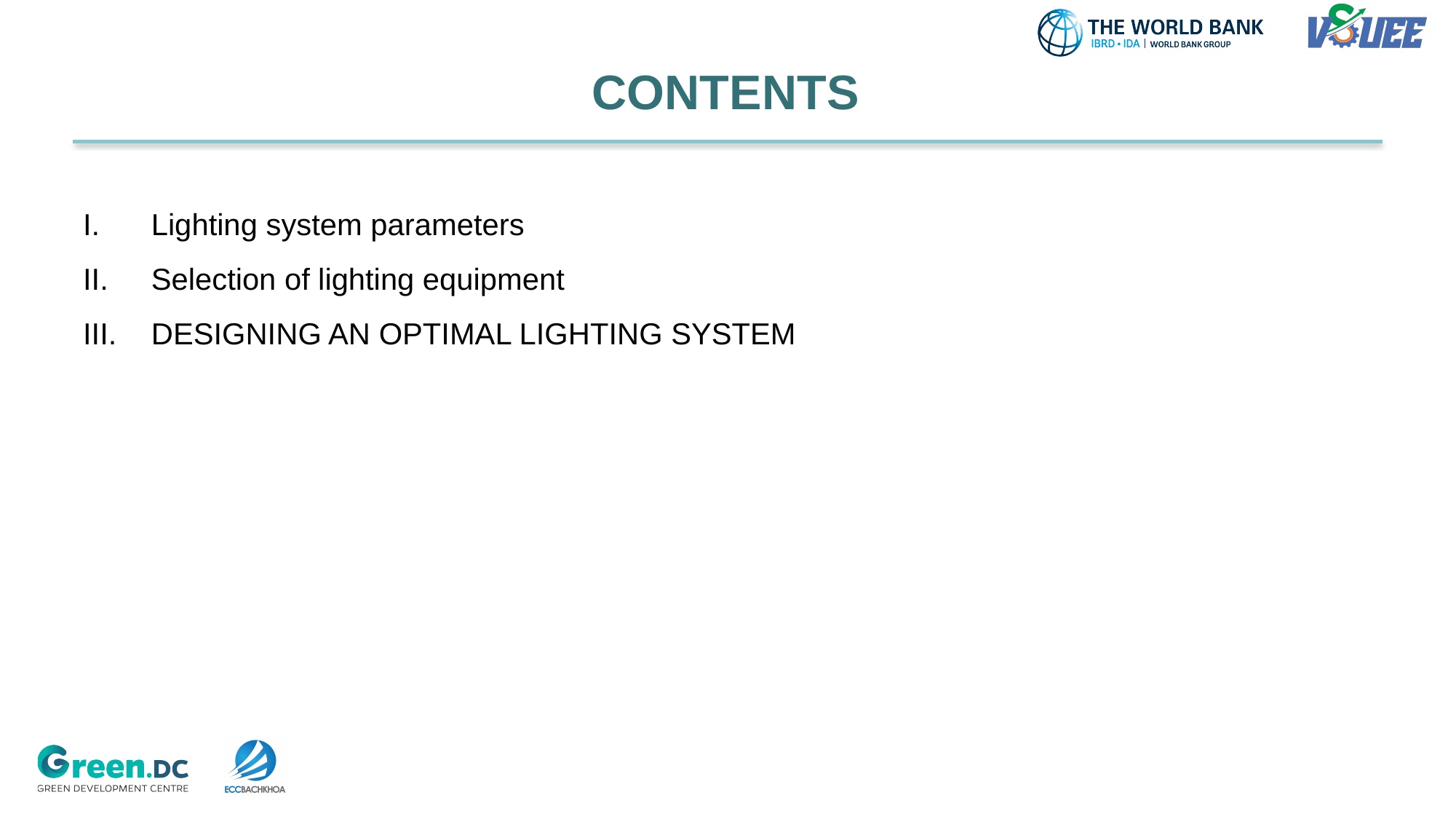

# CONTENTS

Lighting system parameters
Selection of lighting equipment
DESIGNING AN OPTIMAL LIGHTING SYSTEM